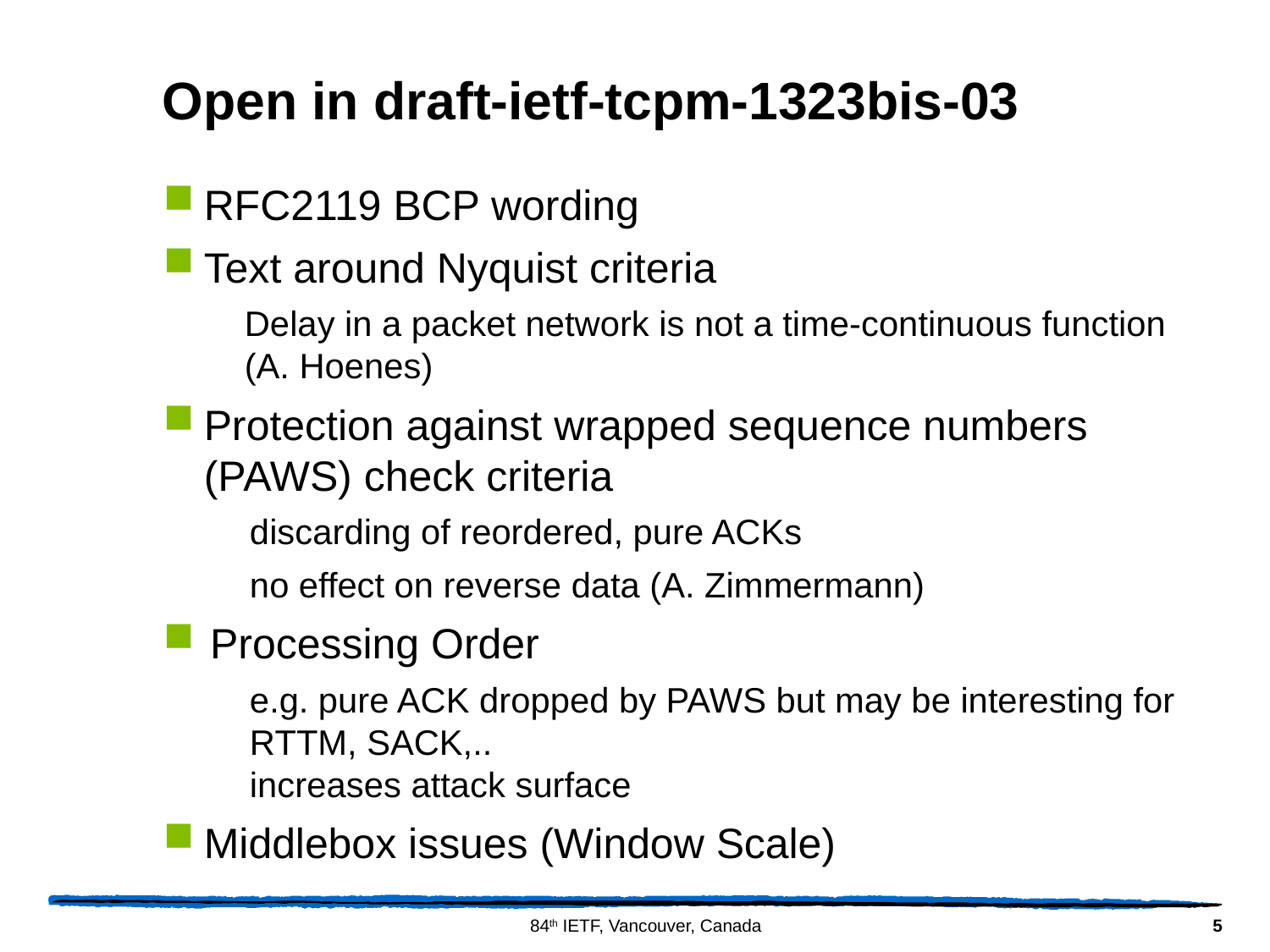

# Open in draft-ietf-tcpm-1323bis-03
RFC2119 BCP wording
Text around Nyquist criteria
Delay in a packet network is not a time-continuous function (A. Hoenes)
Protection against wrapped sequence numbers (PAWS) check criteria
discarding of reordered, pure ACKs
no effect on reverse data (A. Zimmermann)
Processing Order
e.g. pure ACK dropped by PAWS but may be interesting for RTTM, SACK,..
increases attack surface
Middlebox issues (Window Scale)

5
84th IETF, Vancouver, Canada